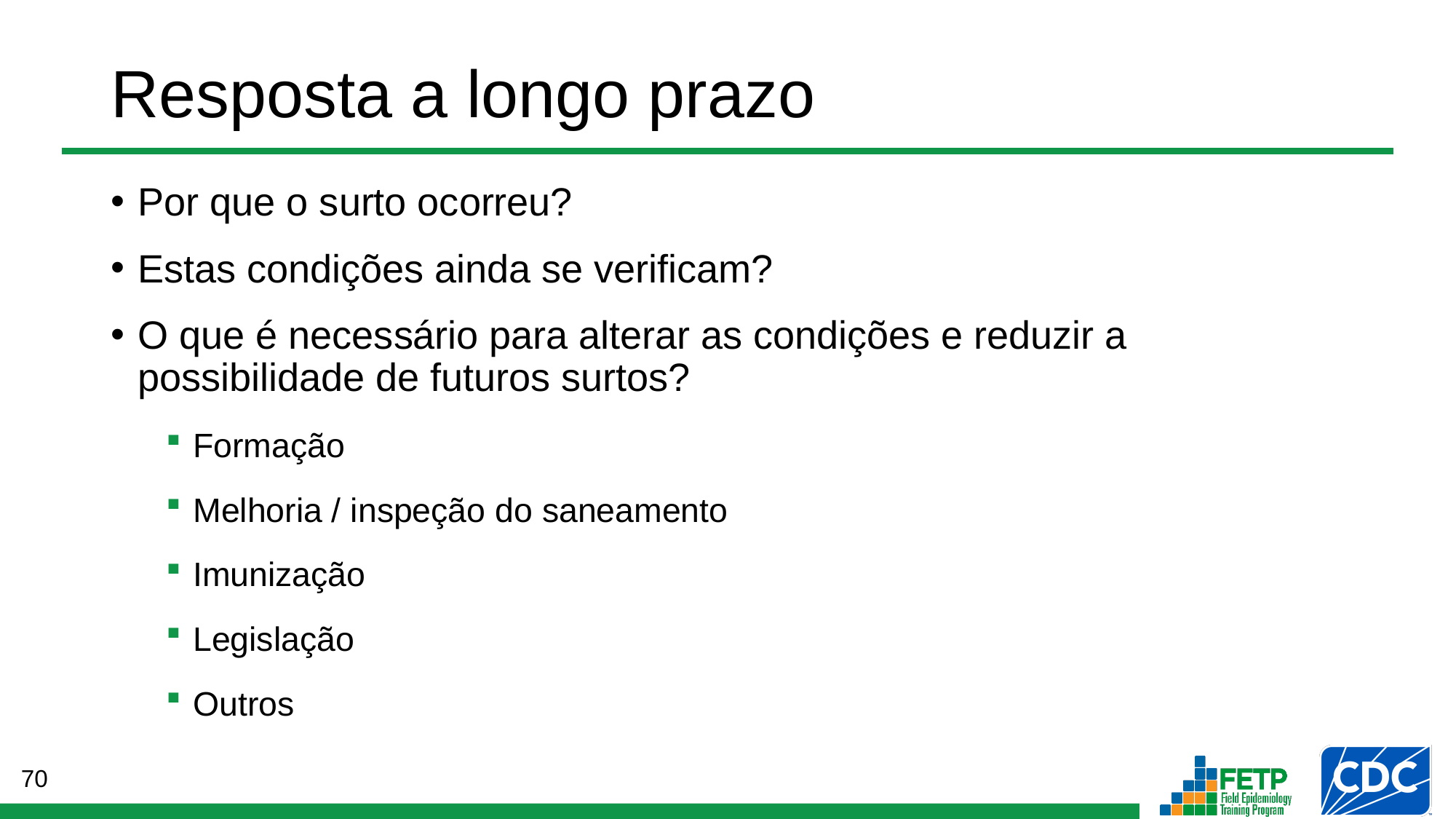

# Resposta a longo prazo
Por que o surto ocorreu?
Estas condições ainda se verificam?
O que é necessário para alterar as condições e reduzir a possibilidade de futuros surtos?
Formação
Melhoria / inspeção do saneamento
Imunização
Legislação
Outros